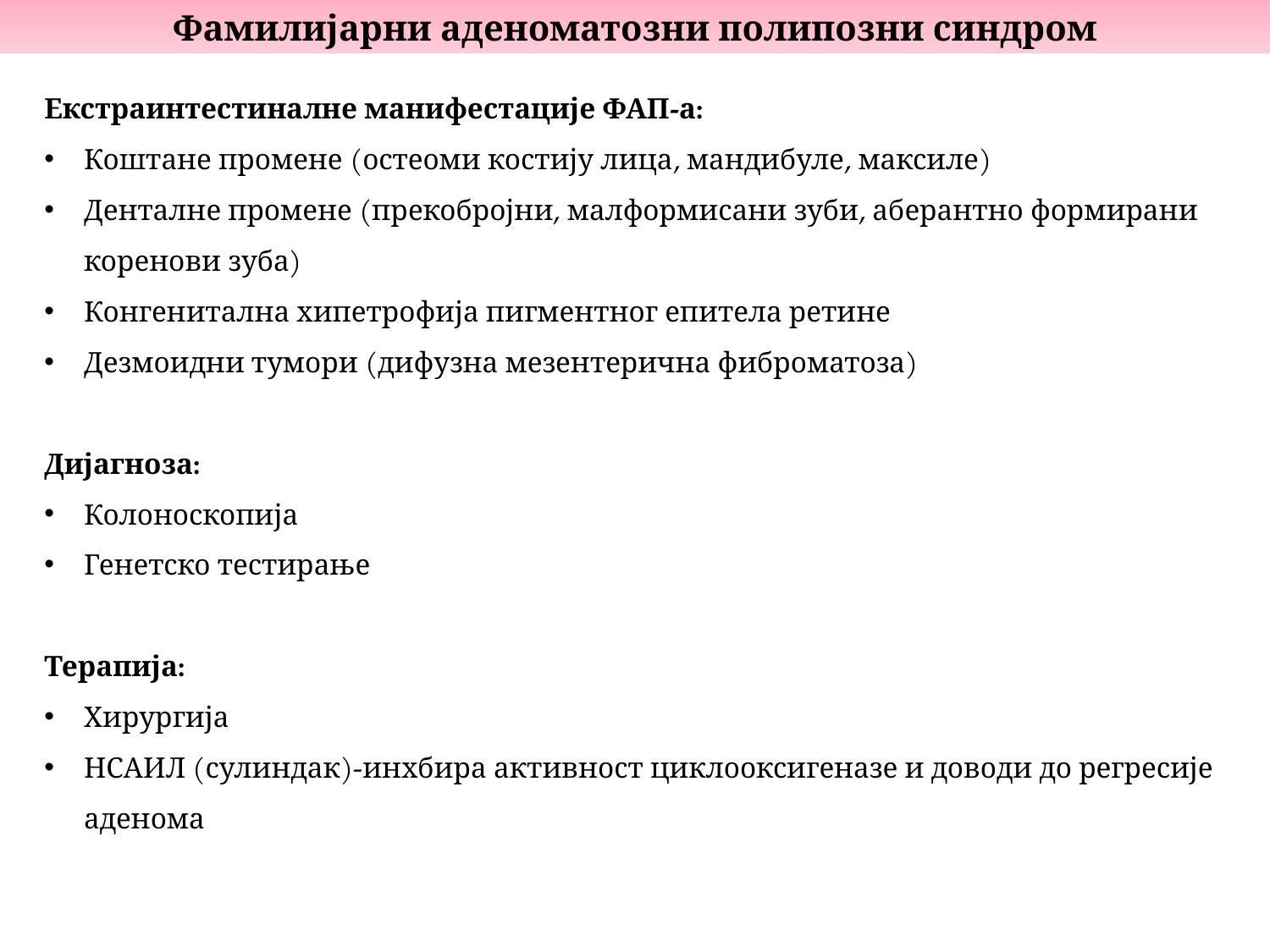

Фамилијарни аденоматозни полипозни синдром
Екстраинтестиналне манифестације ФАП-а:
Коштане промене (остеоми костију лица, мандибуле, максиле)
Денталне промене (прекобројни, малформисани зуби, аберантно формирани коренови зуба)
Конгенитална хипетрофија пигментног епитела ретине
Дезмоидни тумори (дифузна мезентерична фиброматоза)

Дијагноза:
Колоноскопија
Генетско тестирање

Терапија:
Хирургија
НСАИЛ (сулиндак)-инхбира активност циклооксигеназе и доводи до регресије аденома